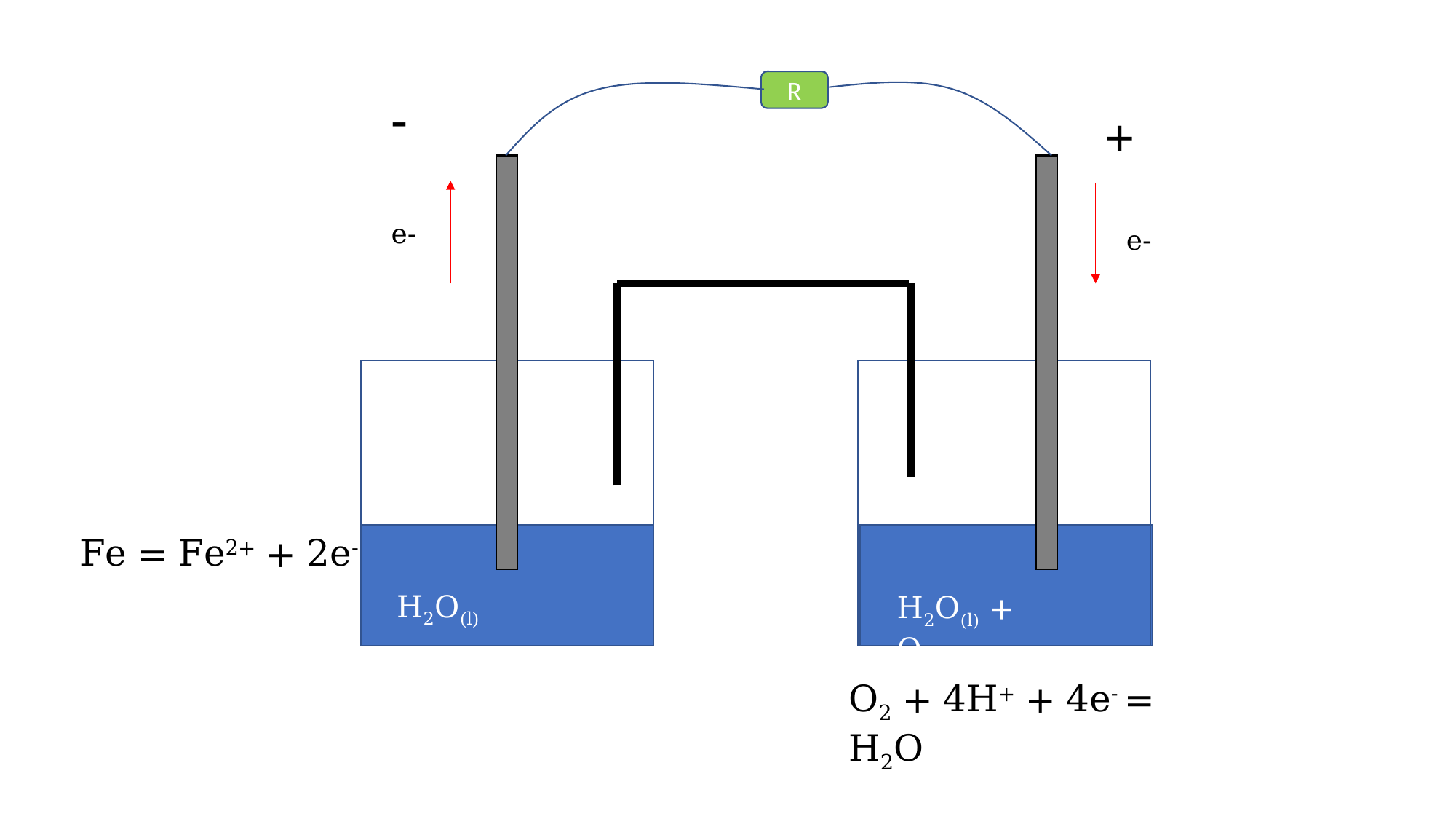

R
-

+

e-
e-

Fe = Fe2+ + 2e-

H2O(l)
H2O(l) + O2(dissout)
O2 + 4H+ + 4e- = H2O